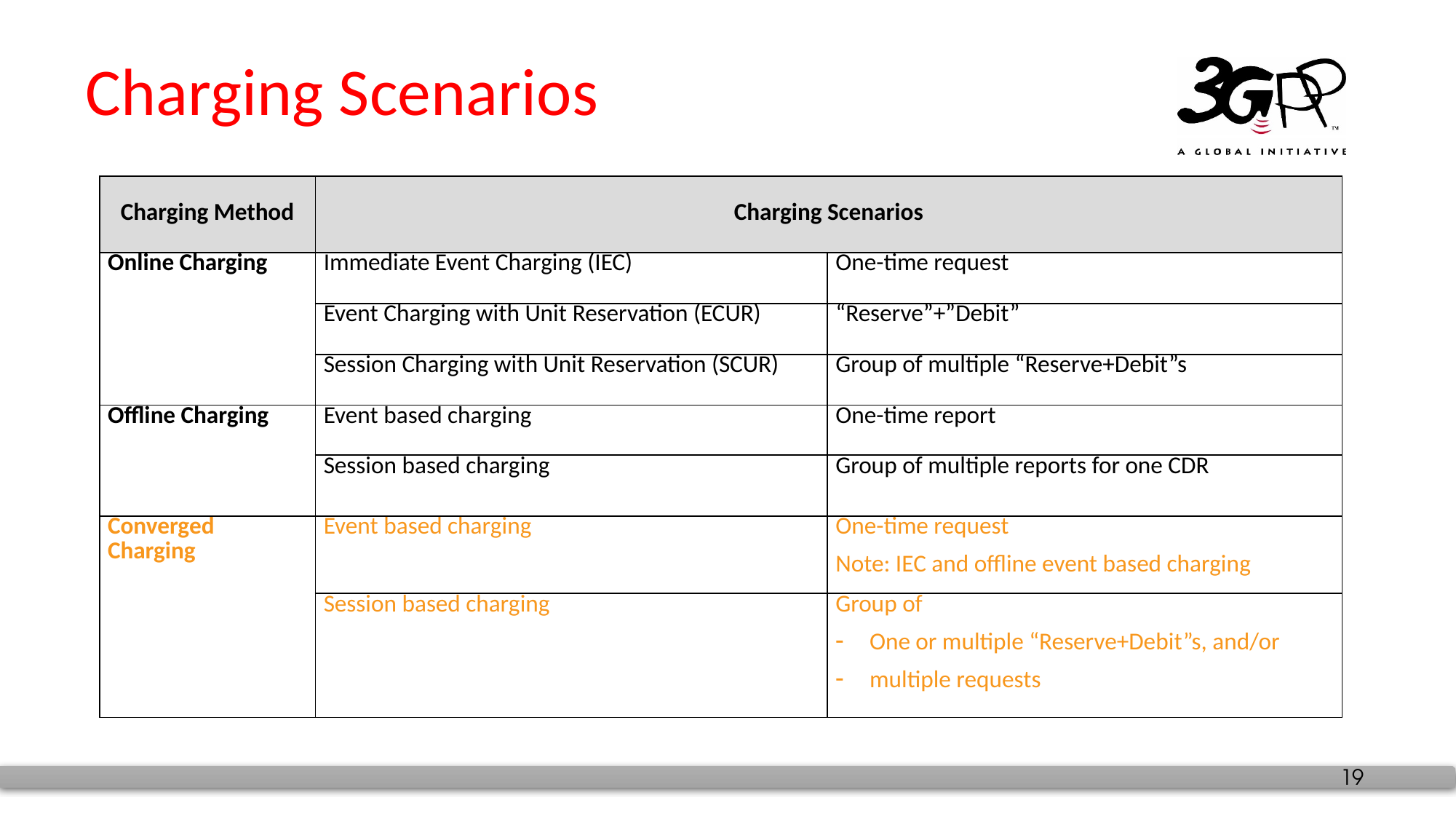

# Charging Scenarios

| Charging Method | Charging Scenarios |  |
| --- | --- | --- |
| Online Charging | Immediate Event Charging (IEC) | One-time request |
|  | Event Charging with Unit Reservation (ECUR) | “Reserve”+”Debit” |
|  | Session Charging with Unit Reservation (SCUR) | Group of multiple “Reserve+Debit”s |
| Offline Charging | Event based charging | One-time report |
|  | Session based charging | Group of multiple reports for one CDR |
| Converged Charging | Event based charging | One-time request Note: IEC and offline event based charging |
|  | Session based charging | Group of One or multiple “Reserve+Debit”s, and/or multiple requests |